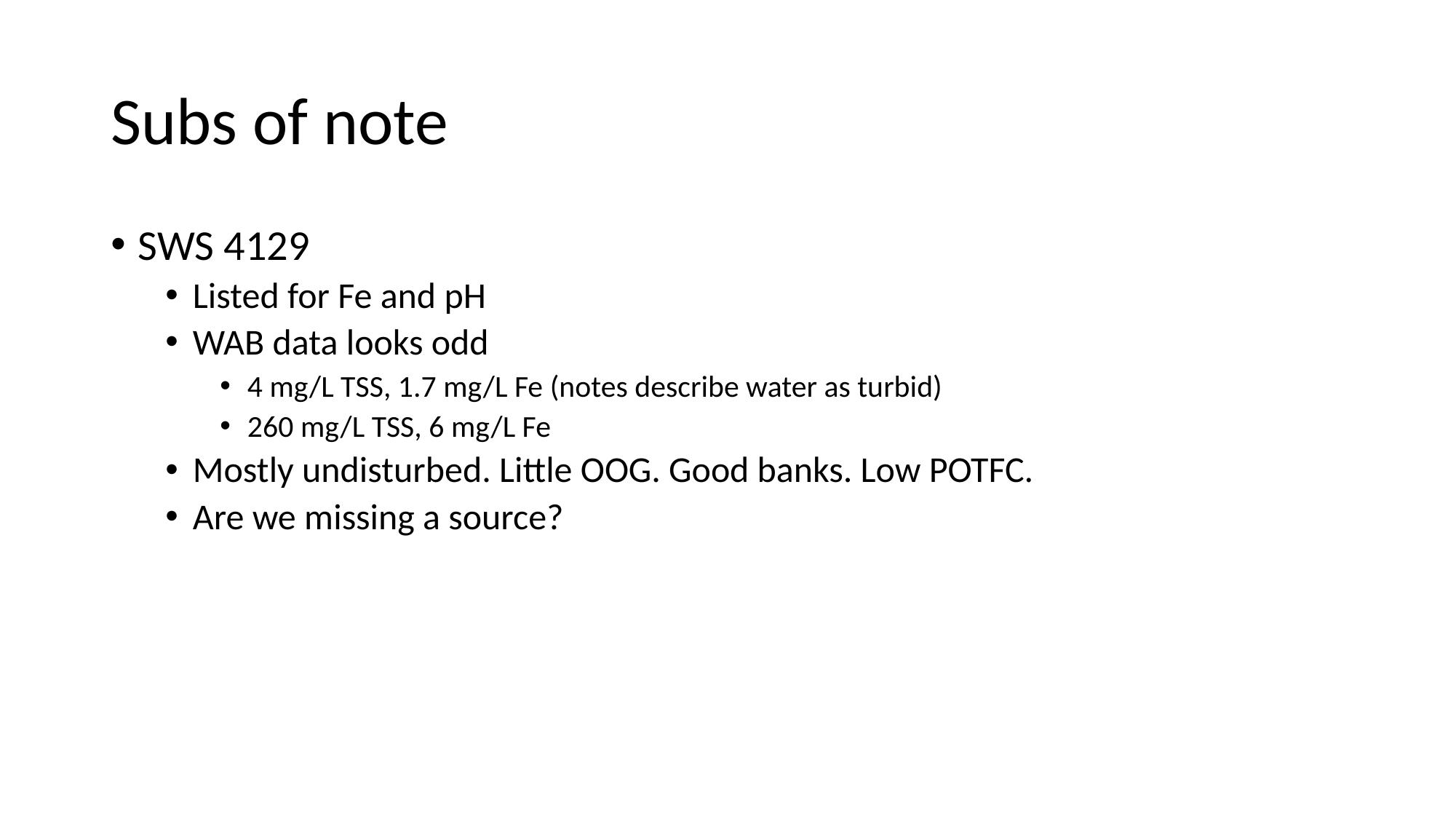

# Subs of note
SWS 4129
Listed for Fe and pH
WAB data looks odd
4 mg/L TSS, 1.7 mg/L Fe (notes describe water as turbid)
260 mg/L TSS, 6 mg/L Fe
Mostly undisturbed. Little OOG. Good banks. Low POTFC.
Are we missing a source?